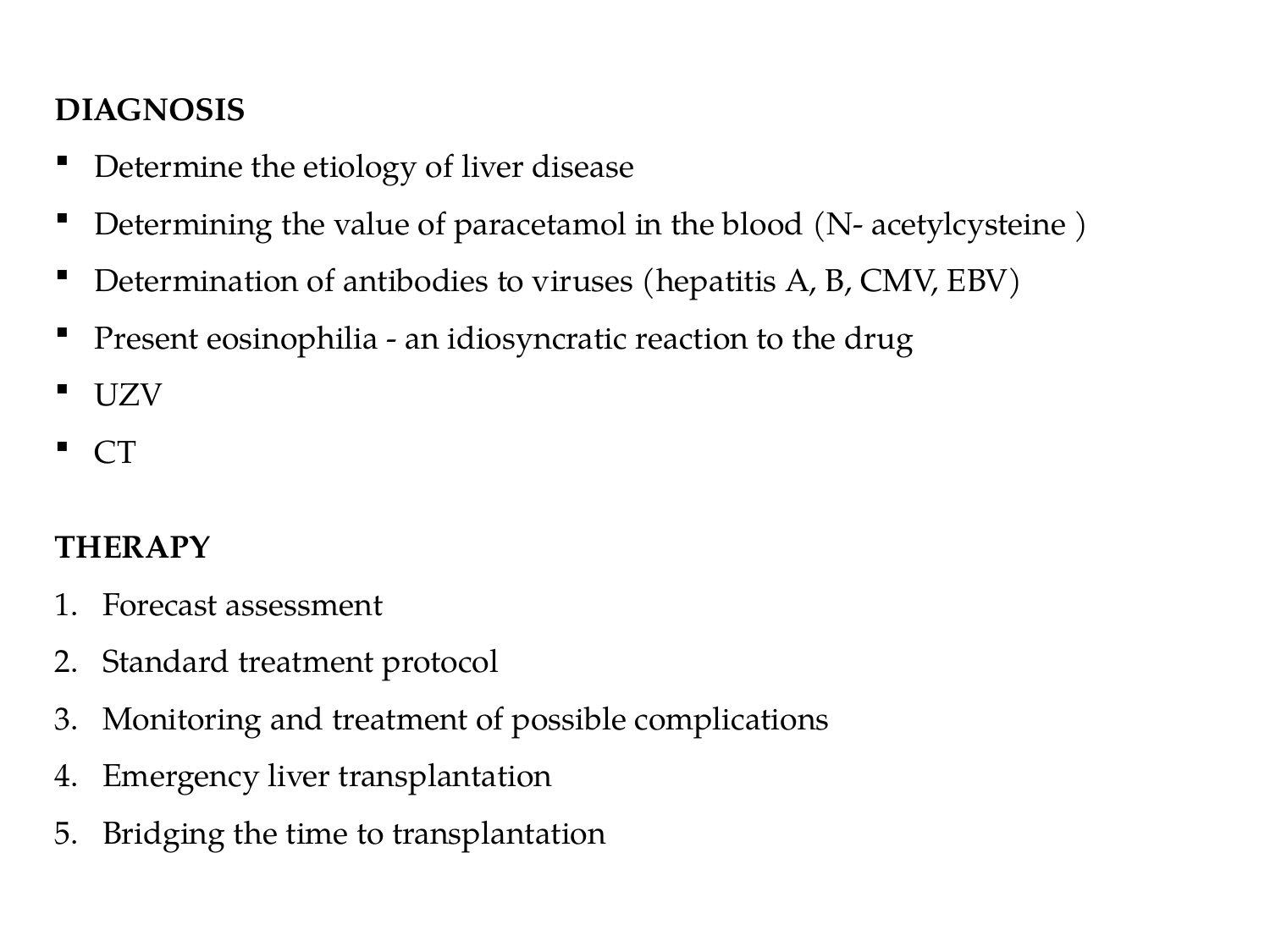

DIAGNOSIS
Determine the etiology of liver disease
Determining the value of paracetamol in the blood (N- acetylcysteine )
Determination of antibodies to viruses (hepatitis A, B, CMV, EBV)
Present eosinophilia - an idiosyncratic reaction to the drug
UZV
CT

THERAPY
Forecast assessment
Standard treatment protocol
Monitoring and treatment of possible complications
Emergency liver transplantation
Bridging the time to transplantation